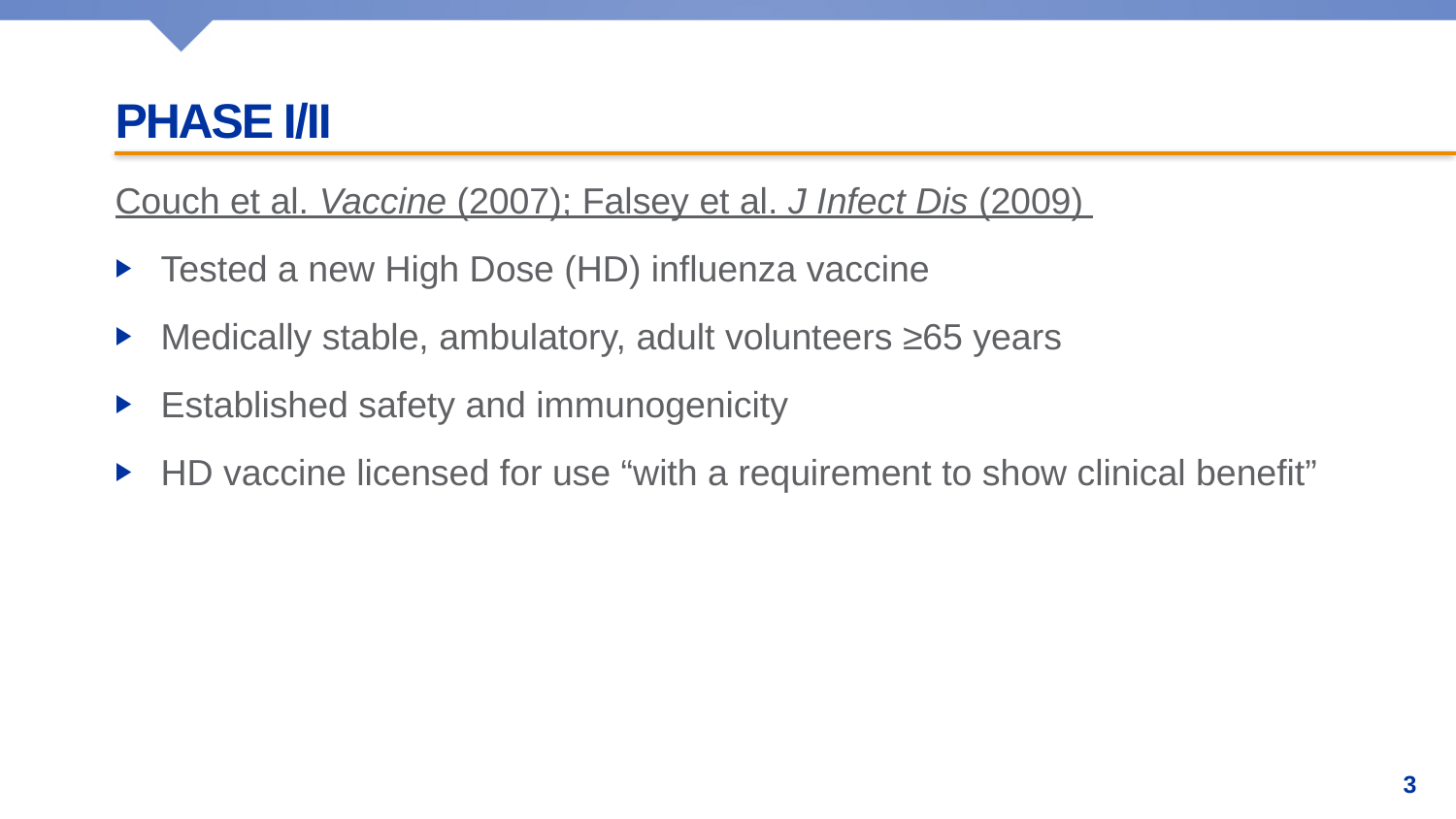

# Phase I/II
Couch et al. Vaccine (2007); Falsey et al. J Infect Dis (2009)
Tested a new High Dose (HD) influenza vaccine
Medically stable, ambulatory, adult volunteers ≥65 years
Established safety and immunogenicity
HD vaccine licensed for use “with a requirement to show clinical benefit”
3